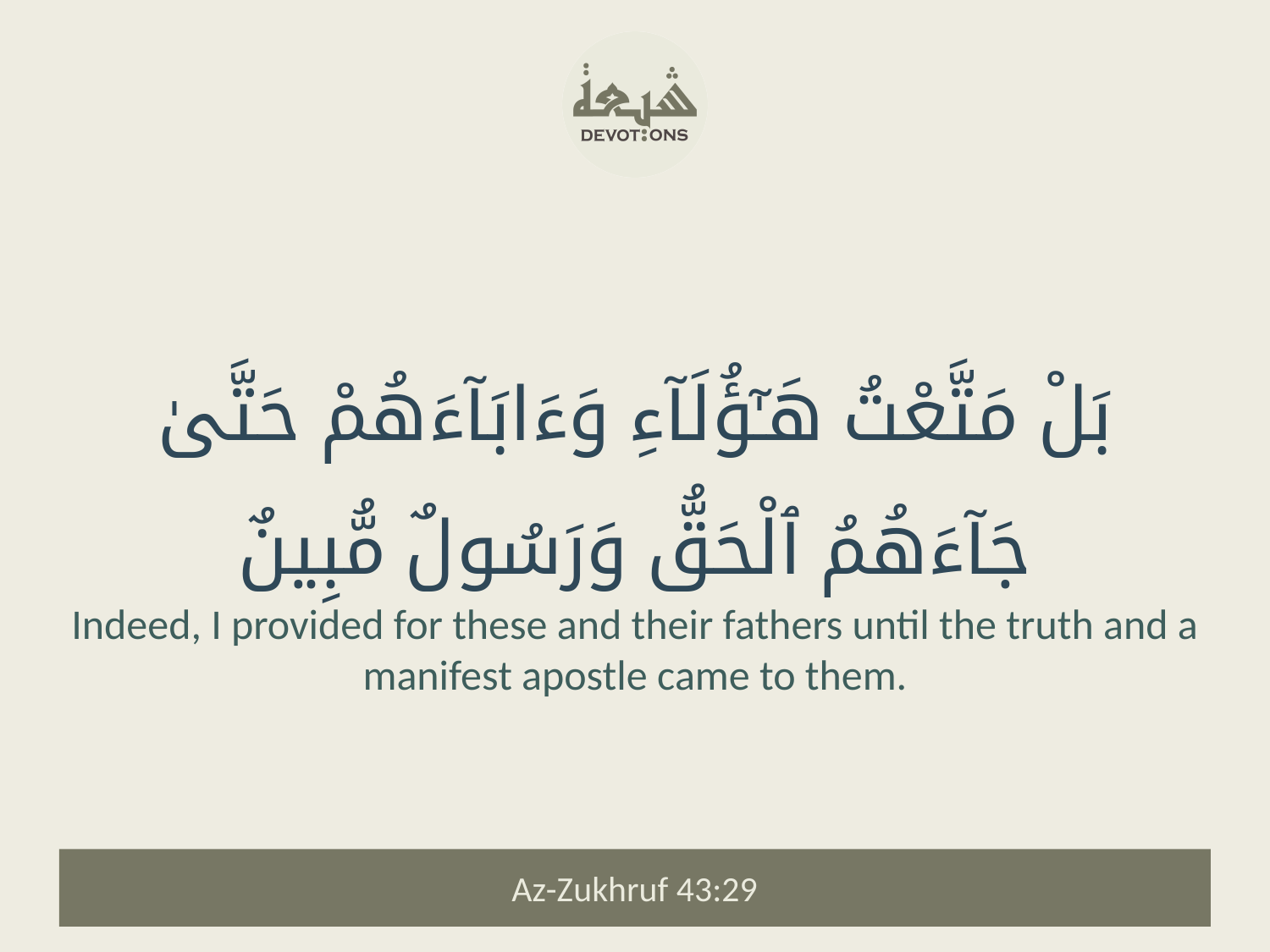

بَلْ مَتَّعْتُ هَـٰٓؤُلَآءِ وَءَابَآءَهُمْ حَتَّىٰ جَآءَهُمُ ٱلْحَقُّ وَرَسُولٌ مُّبِينٌ
Indeed, I provided for these and their fathers until the truth and a manifest apostle came to them.
Az-Zukhruf 43:29